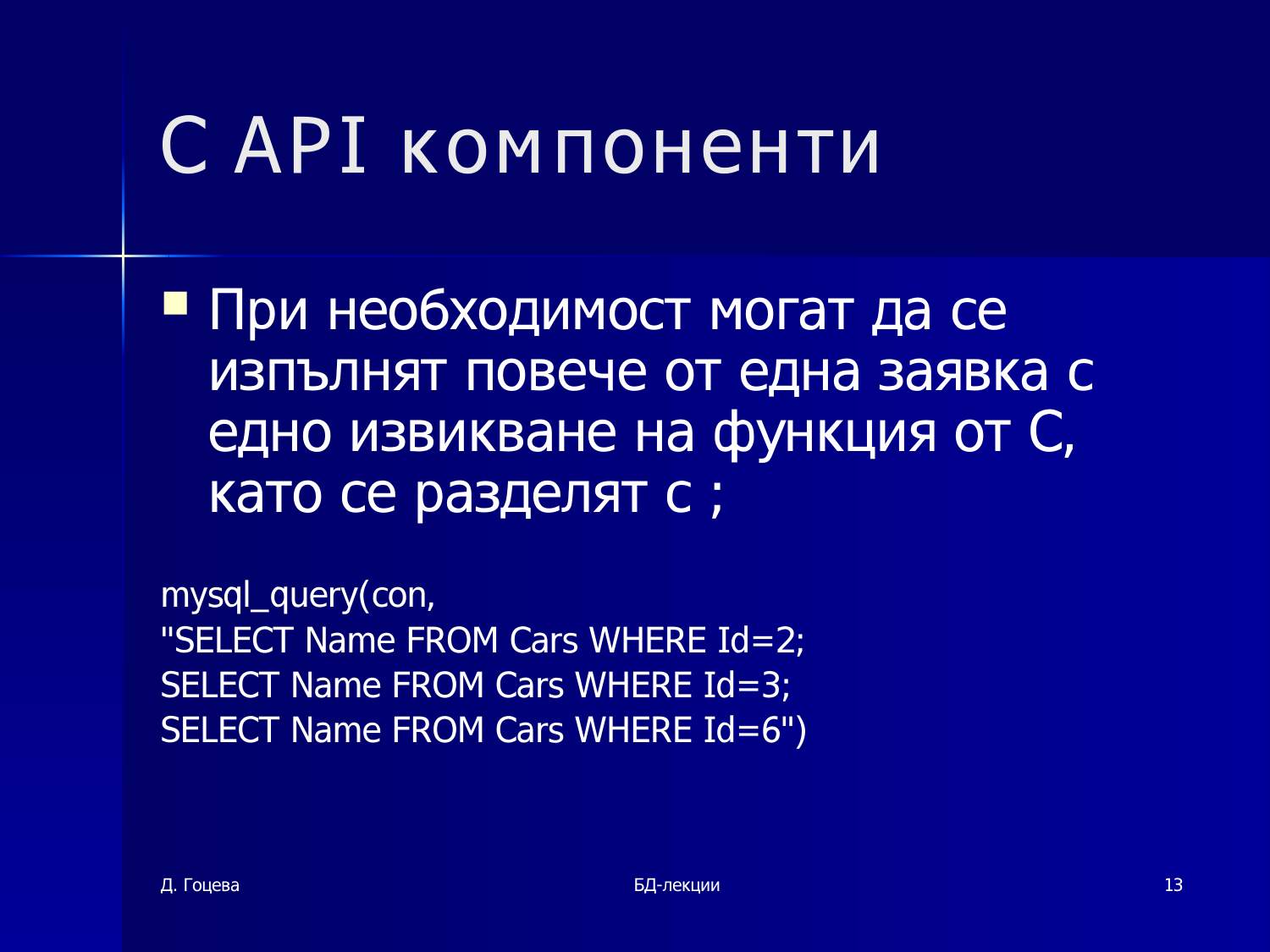

# C API компоненти
При необходимост могат да се изпълнят повече от една заявка с едно извикване на функция от С, като се разделят с ;

mysql_query(con,
"SELECT Name FROM Cars WHERE Id=2;
SELECT Name FROM Cars WHERE Id=3;
SELECT Name FROM Cars WHERE Id=6")
Д. Гоцева
БД-лекции
13